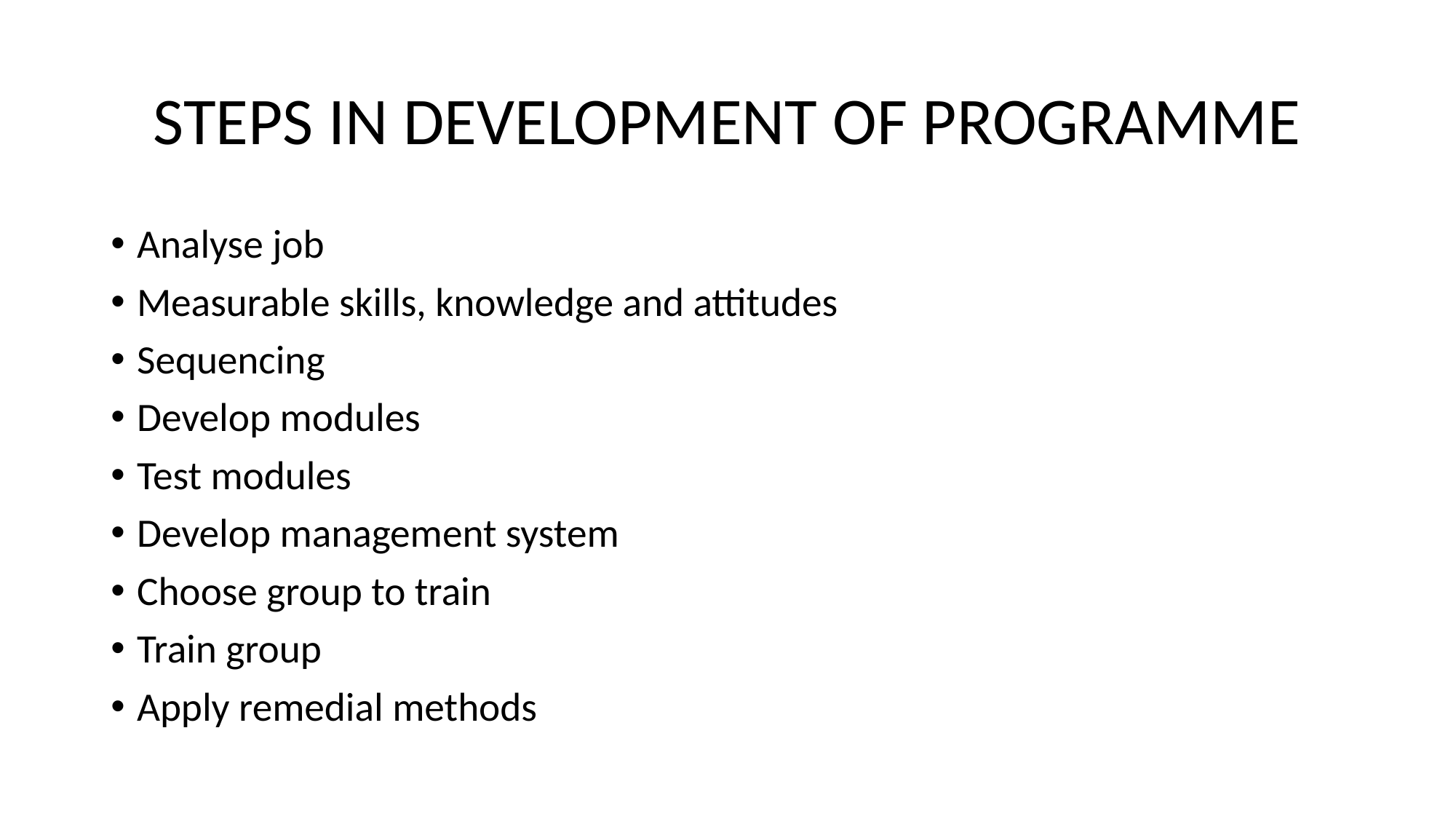

# STEPS IN DEVELOPMENT OF PROGRAMME
Analyse job
Measurable skills, knowledge and attitudes
Sequencing
Develop modules
Test modules
Develop management system
Choose group to train
Train group
Apply remedial methods